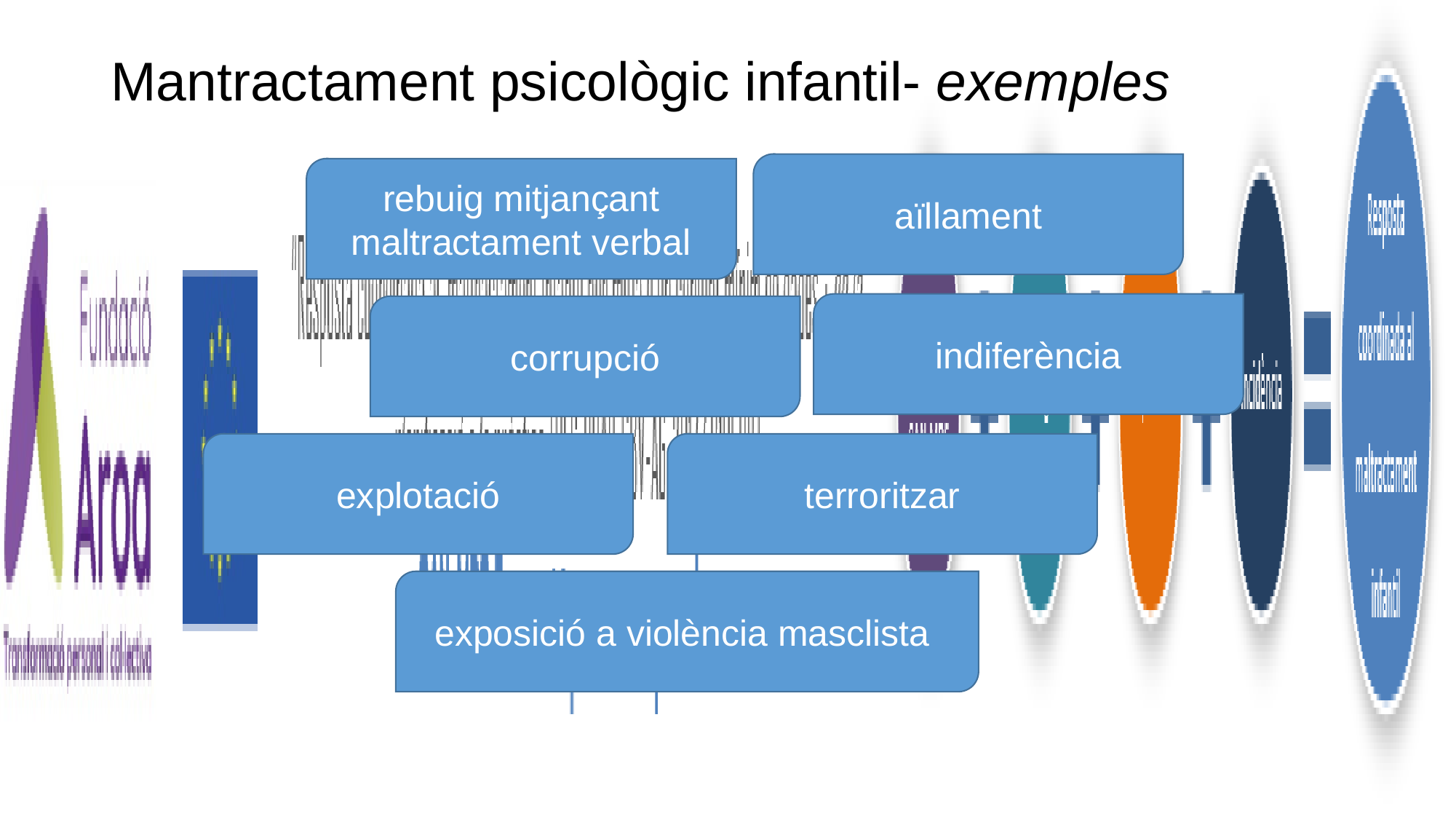

# Mantractament psicològic infantil- exemples
aïllament
rebuig mitjançant maltractament verbal
indiferència
corrupció
explotació
terroritzar
exposició a violència masclista